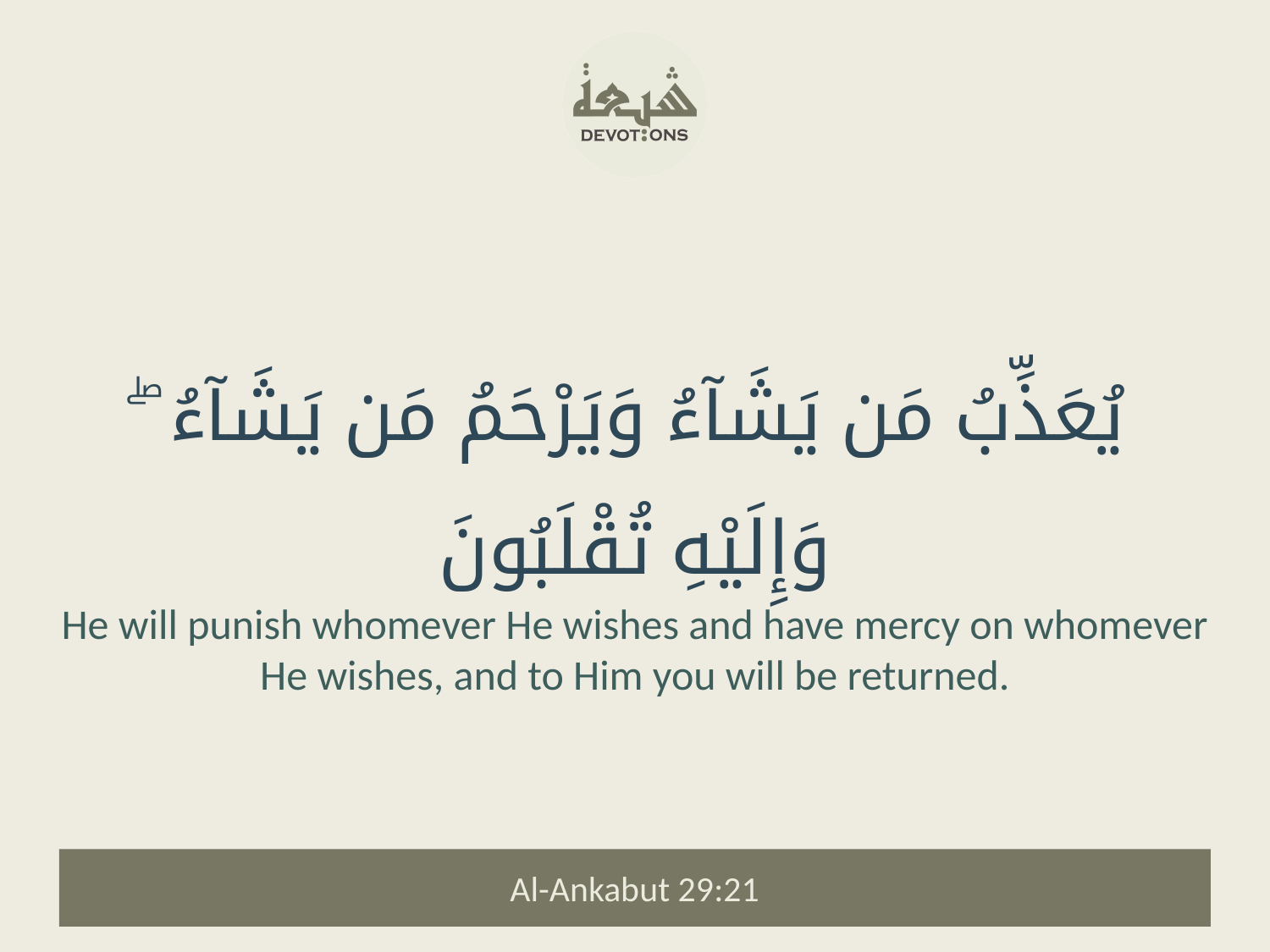

يُعَذِّبُ مَن يَشَآءُ وَيَرْحَمُ مَن يَشَآءُ ۖ وَإِلَيْهِ تُقْلَبُونَ
He will punish whomever He wishes and have mercy on whomever He wishes, and to Him you will be returned.
Al-Ankabut 29:21